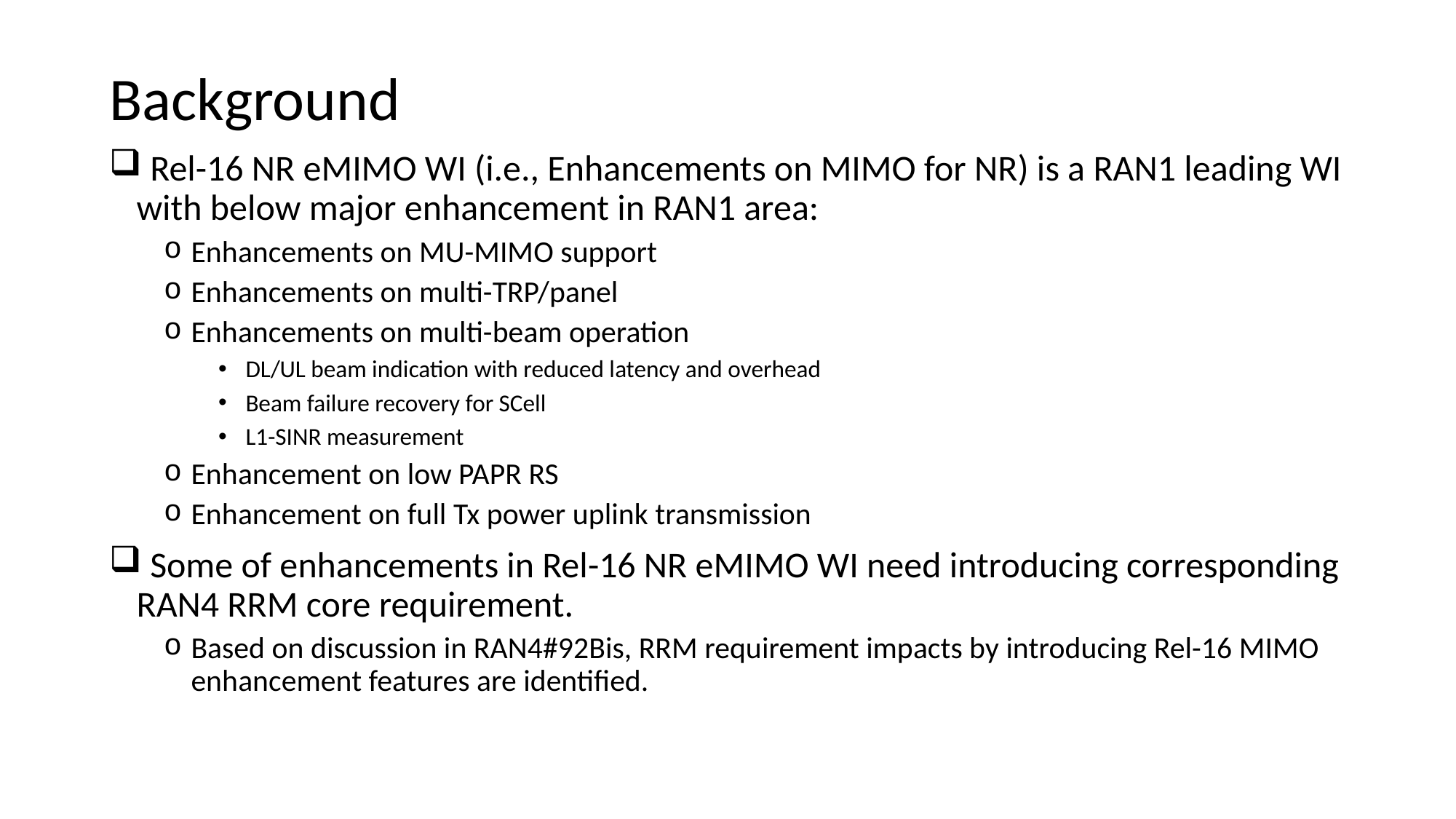

Background
 Rel-16 NR eMIMO WI (i.e., Enhancements on MIMO for NR) is a RAN1 leading WI with below major enhancement in RAN1 area:
Enhancements on MU-MIMO support
Enhancements on multi-TRP/panel
Enhancements on multi-beam operation
DL/UL beam indication with reduced latency and overhead
Beam failure recovery for SCell
L1-SINR measurement
Enhancement on low PAPR RS
Enhancement on full Tx power uplink transmission
 Some of enhancements in Rel-16 NR eMIMO WI need introducing corresponding RAN4 RRM core requirement.
Based on discussion in RAN4#92Bis, RRM requirement impacts by introducing Rel-16 MIMO enhancement features are identified.